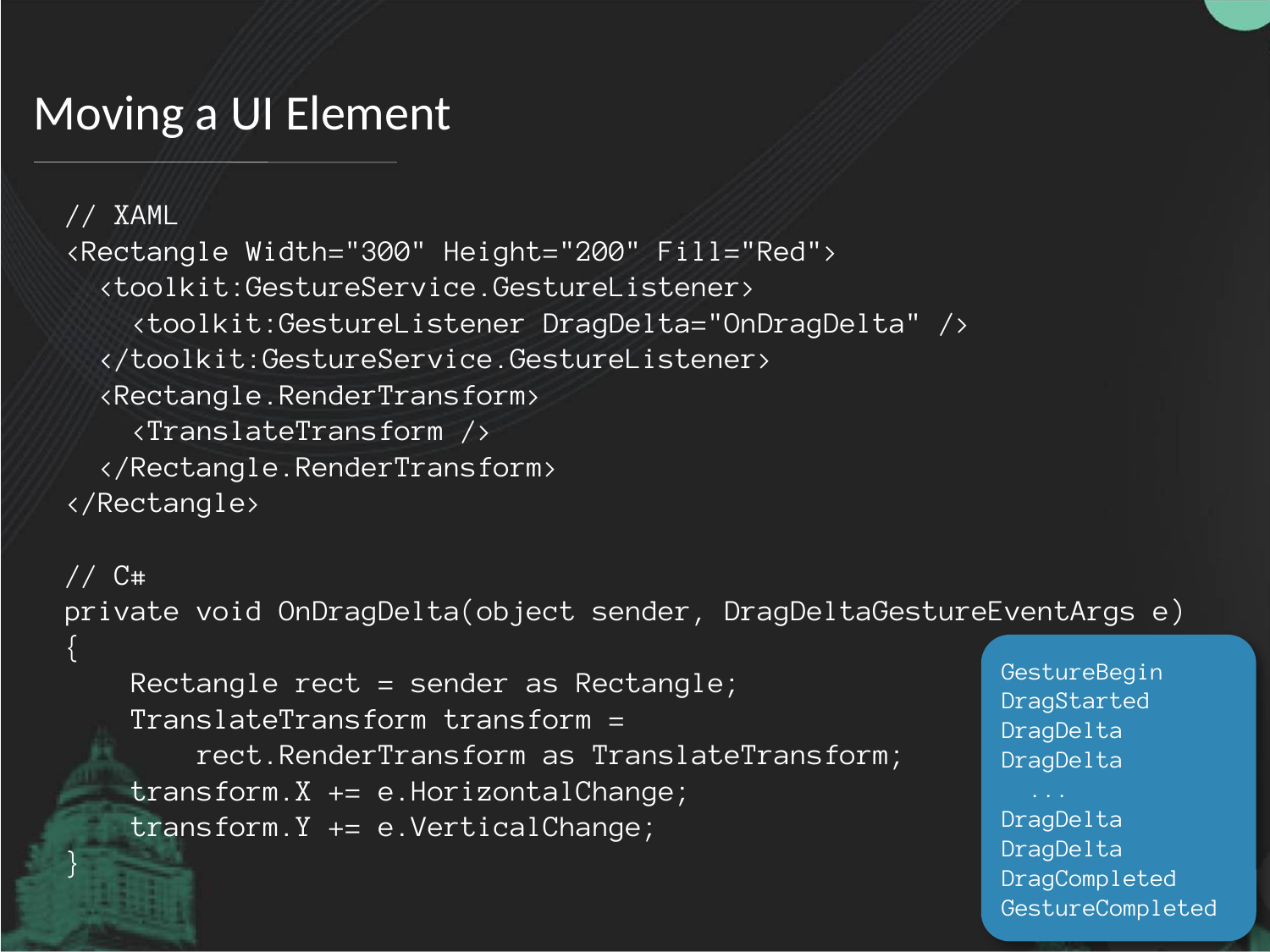

# Moving a UI Element
// XAML
<Rectangle Width="300" Height="200" Fill="Red">
  <toolkit:GestureService.GestureListener>
    <toolkit:GestureListener DragDelta="OnDragDelta" />
  </toolkit:GestureService.GestureListener>
  <Rectangle.RenderTransform>
    <TranslateTransform />
  </Rectangle.RenderTransform>
</Rectangle>

// C#
private void OnDragDelta(object sender, DragDeltaGestureEventArgs e)
{
    Rectangle rect = sender as Rectangle;
    TranslateTransform transform =
        rect.RenderTransform as TranslateTransform;
    transform.X += e.HorizontalChange;
    transform.Y += e.VerticalChange;
}
GestureBegin
DragStarted
DragDelta
DragDelta
  ...
DragDelta
DragDelta
DragCompleted
GestureCompleted